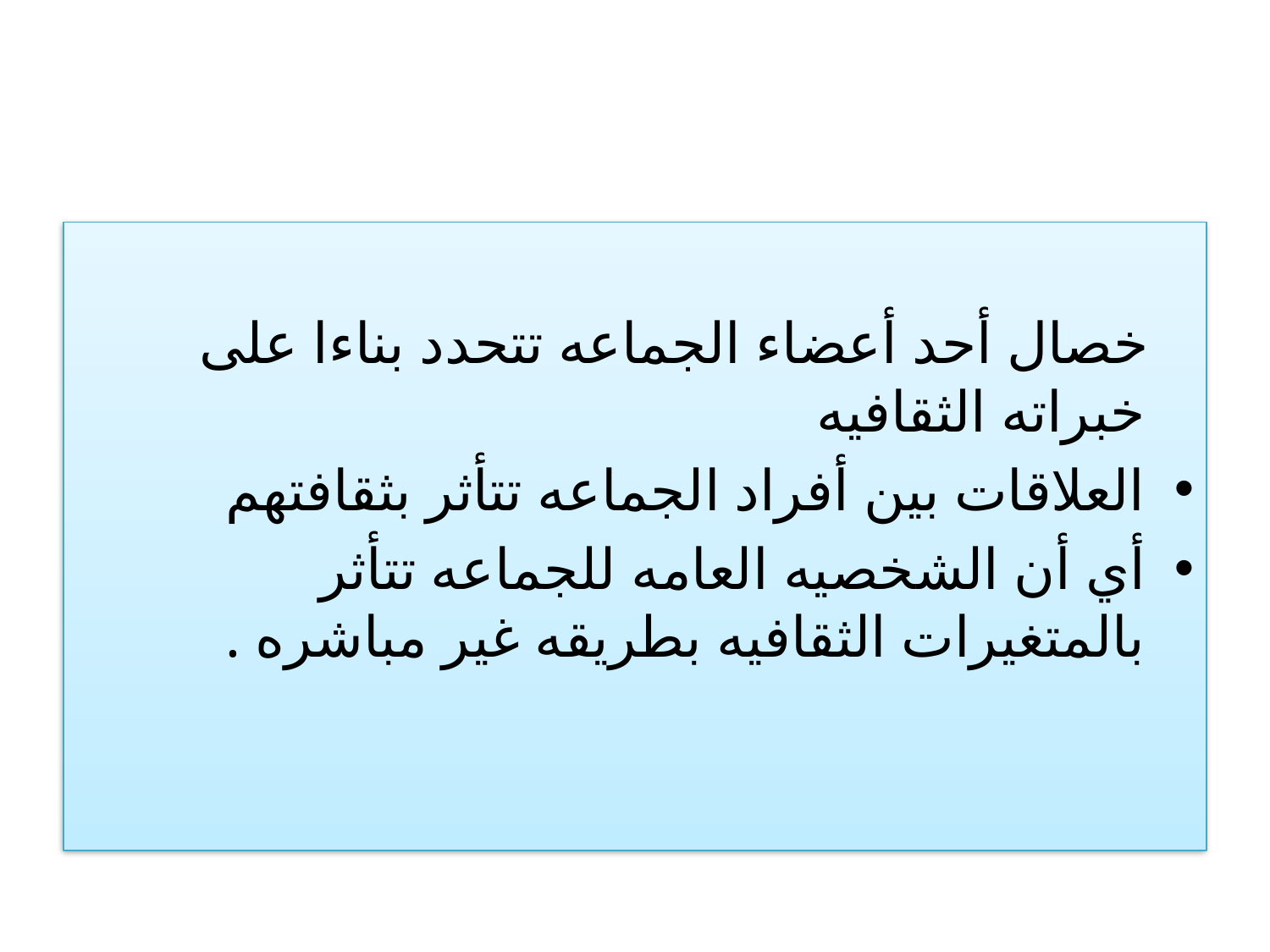

خصال أحد أعضاء الجماعه تتحدد بناءا على خبراته الثقافيه
العلاقات بين أفراد الجماعه تتأثر بثقافتهم
أي أن الشخصيه العامه للجماعه تتأثر بالمتغيرات الثقافيه بطريقه غير مباشره .